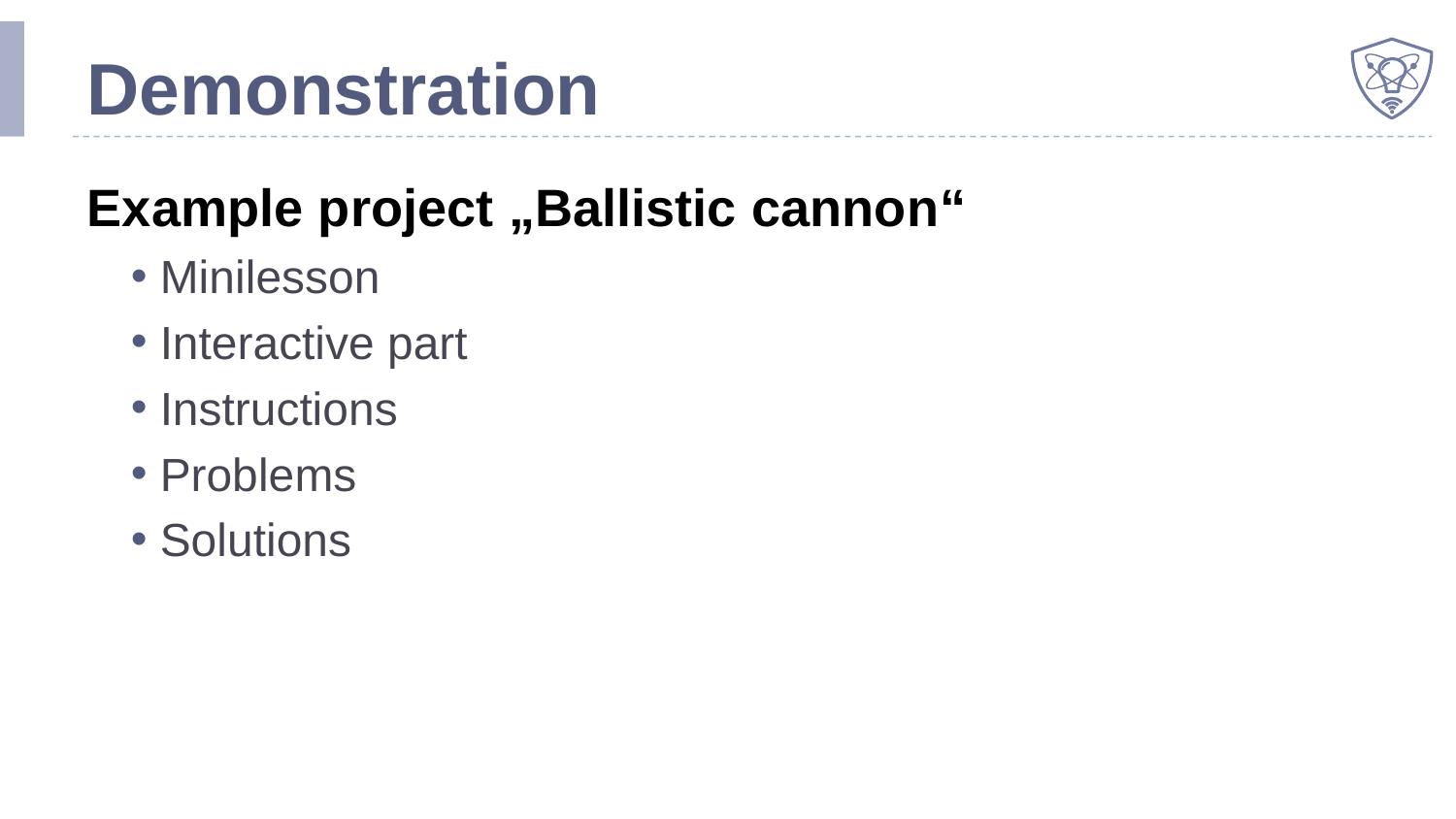

# Demonstration
Example project „Ballistic cannon“
Minilesson
Interactive part
Instructions
Problems
Solutions